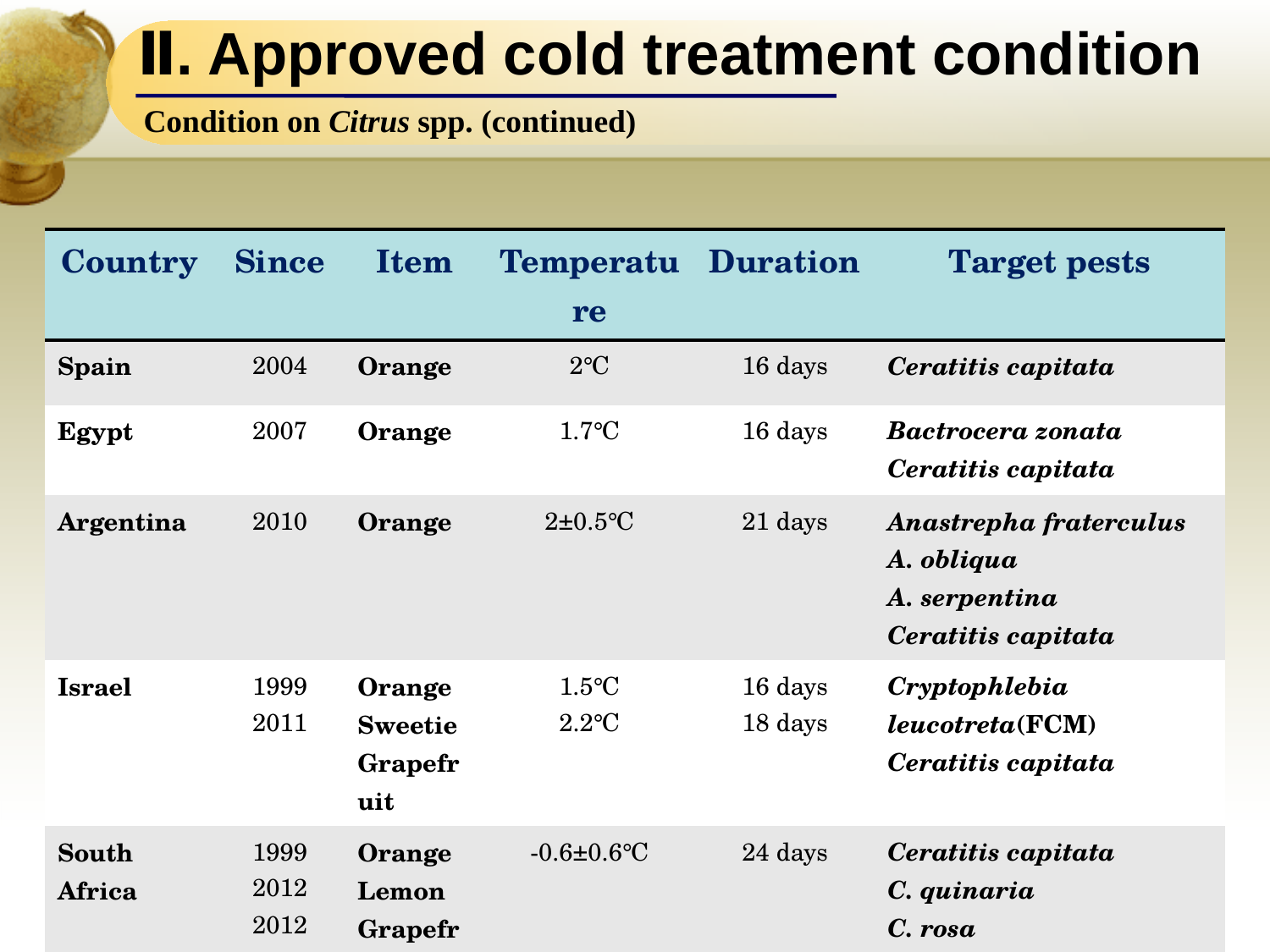

Ⅱ. Approved cold treatment condition

Condition on Citrus spp. (continued)
| Country | Since | Item | Temperature | Duration | Target pests |
| --- | --- | --- | --- | --- | --- |
| Spain | 2004 | Orange | 2℃ | 16 days | Ceratitis capitata |
| Egypt | 2007 | Orange | 1.7℃ | 16 days | Bactrocera zonata Ceratitis capitata |
| Argentina | 2010 | Orange | 2±0.5℃ | 21 days | Anastrepha fraterculus A. obliqua A. serpentina Ceratitis capitata |
| Israel | 1999 2011 | Orange Sweetie Grapefruit | 1.5℃ 2.2℃ | 16 days 18 days | Cryptophlebia leucotreta(FCM) Ceratitis capitata |
| South Africa | 1999 2012 2012 | Orange Lemon Grapefruit | -0.6±0.6℃ | 24 days | Ceratitis capitata C. quinaria C. rosa |